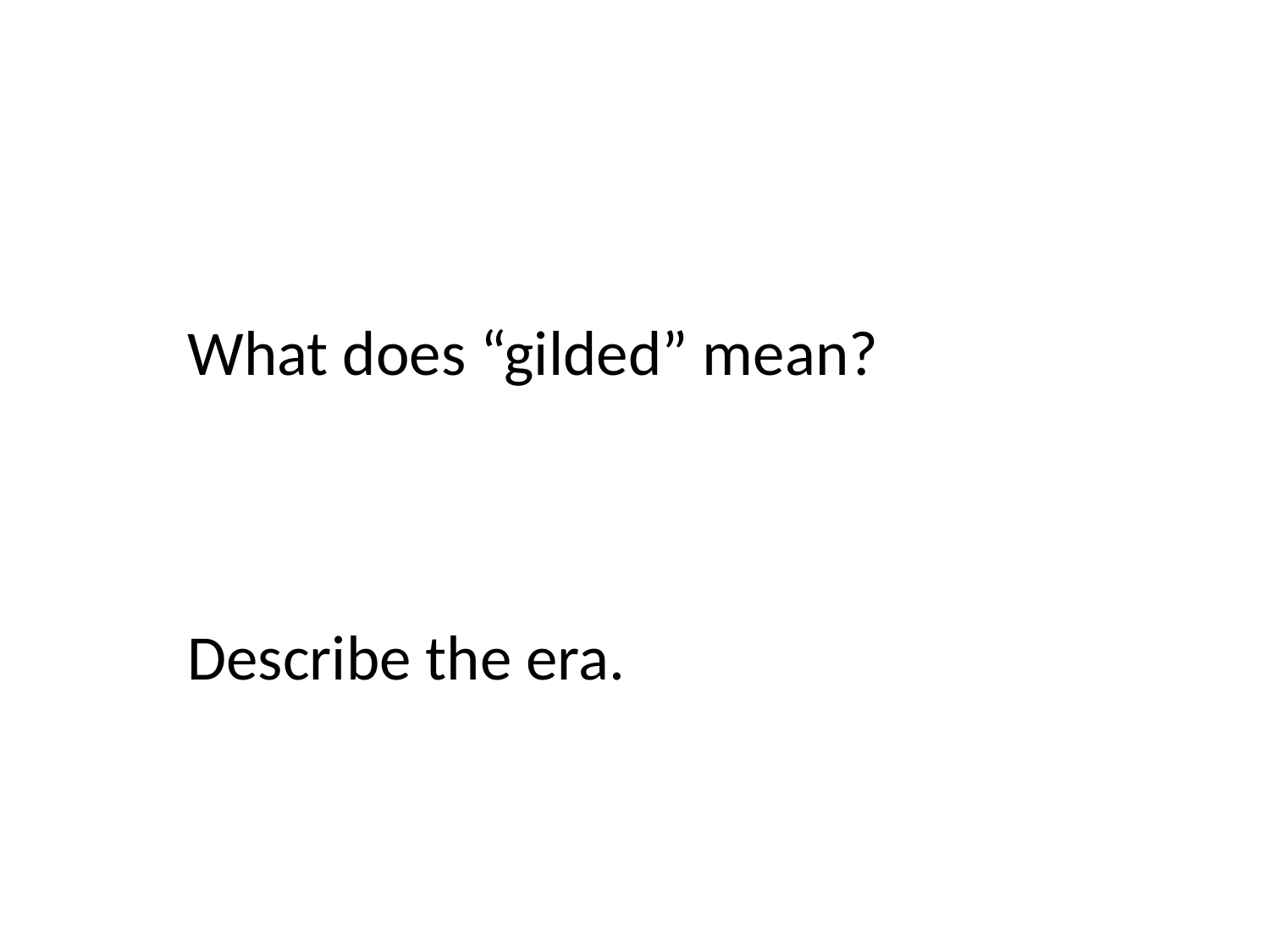

What does “gilded” mean?

Describe the era.